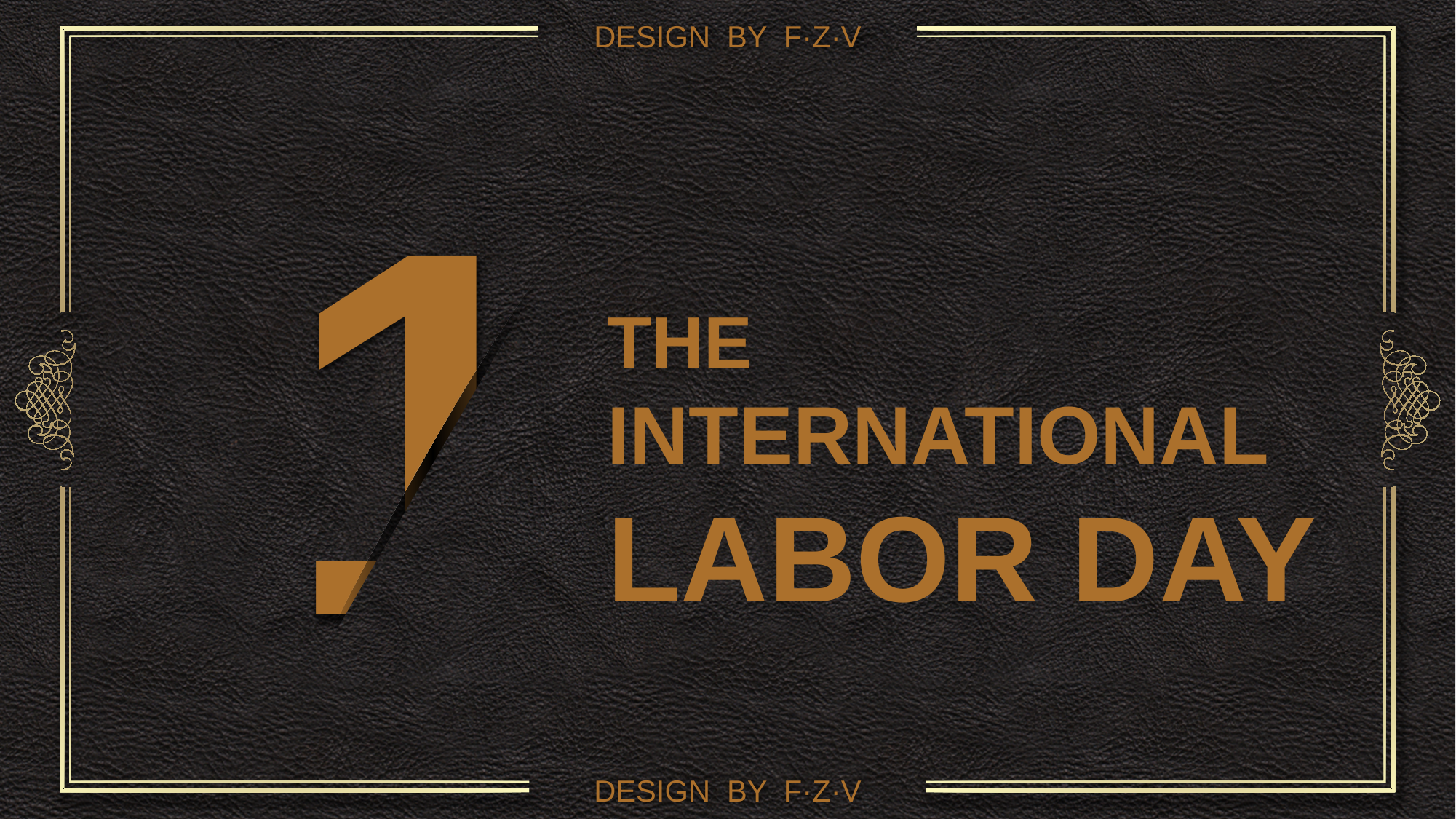

DESIGN  BY  F·Z·V

DESIGN  BY  F·Z·V
1

THE
INTERNATIONAL
LABOR DAY